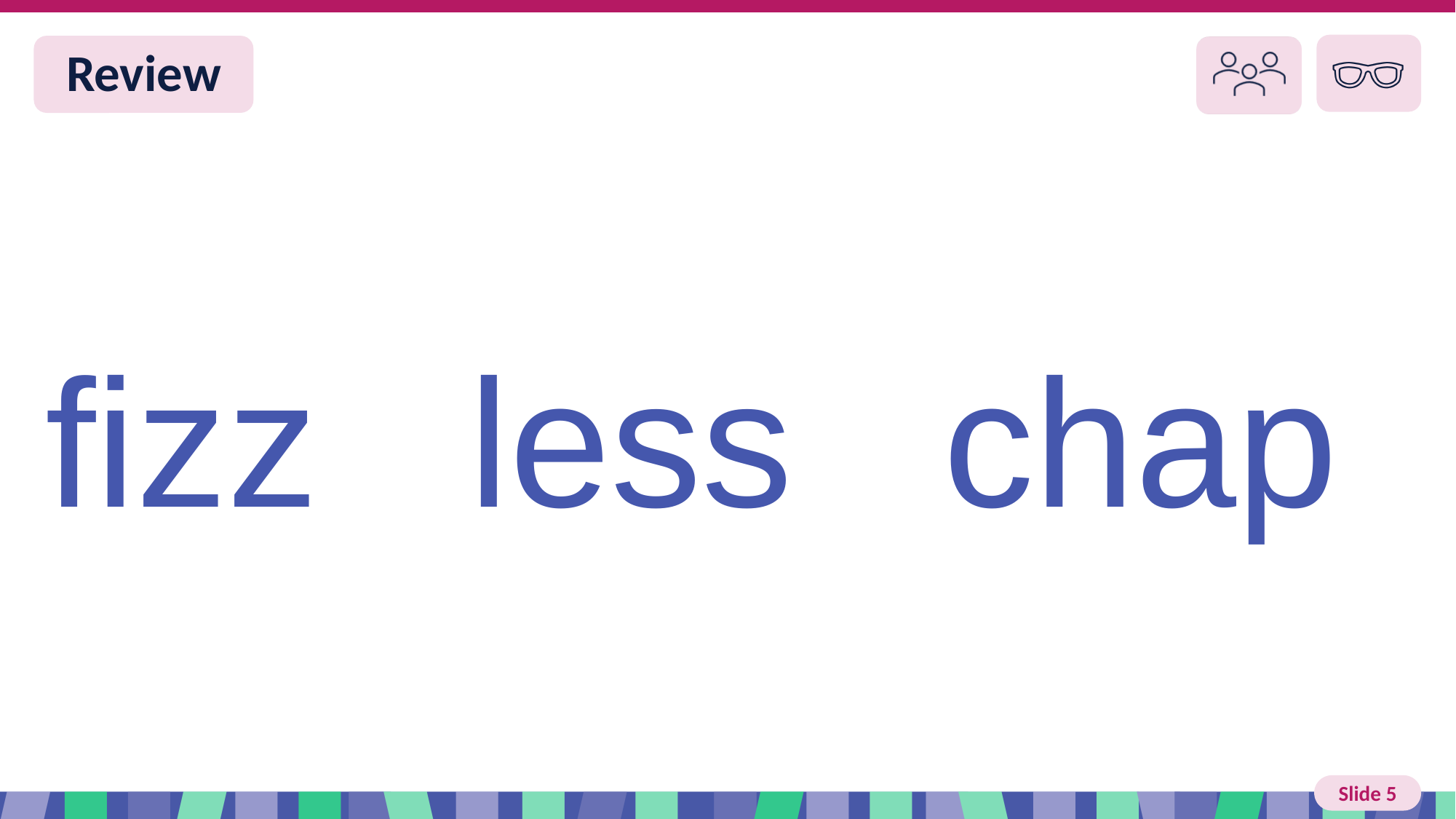

# Slide 5 Review
fizz   less   chap